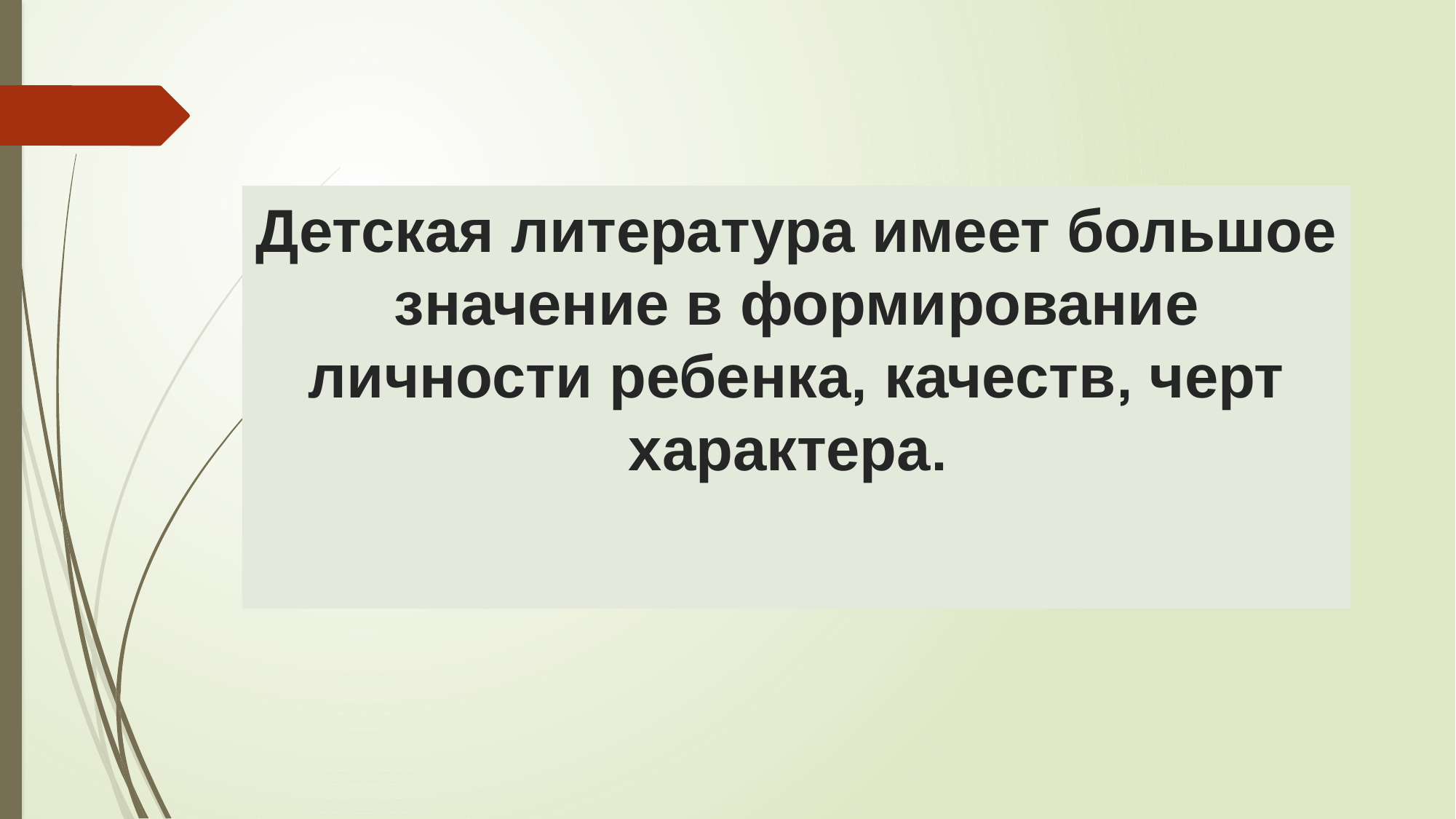

# Детская литература имеет большое значение в формирование личности ребенка, качеств, черт характера.